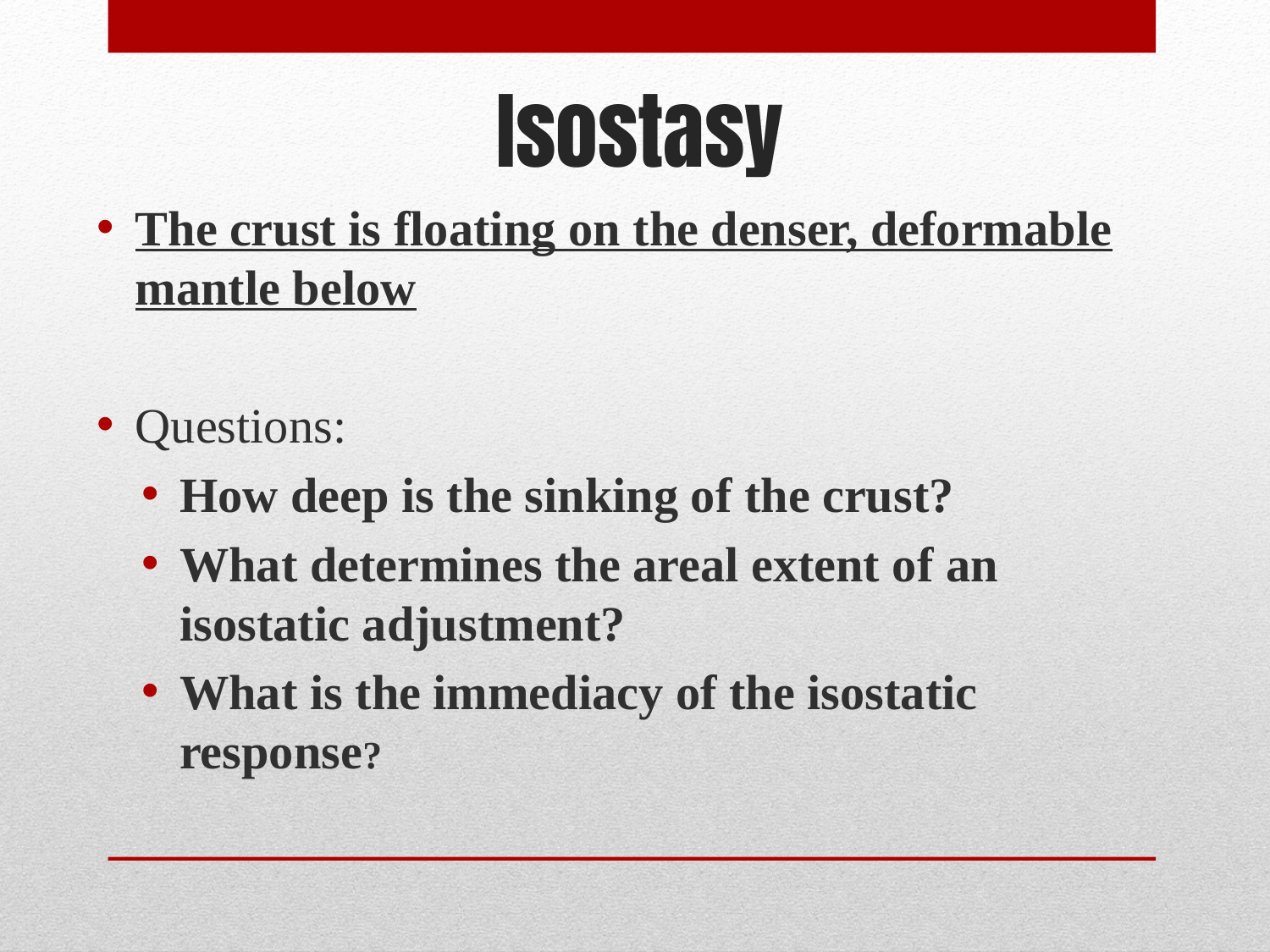

Isostasy
The crust is floating on the denser, deformable mantle below

Questions:
How deep is the sinking of the crust?
What determines the areal extent of an isostatic adjustment?
What is the immediacy of the isostatic response?